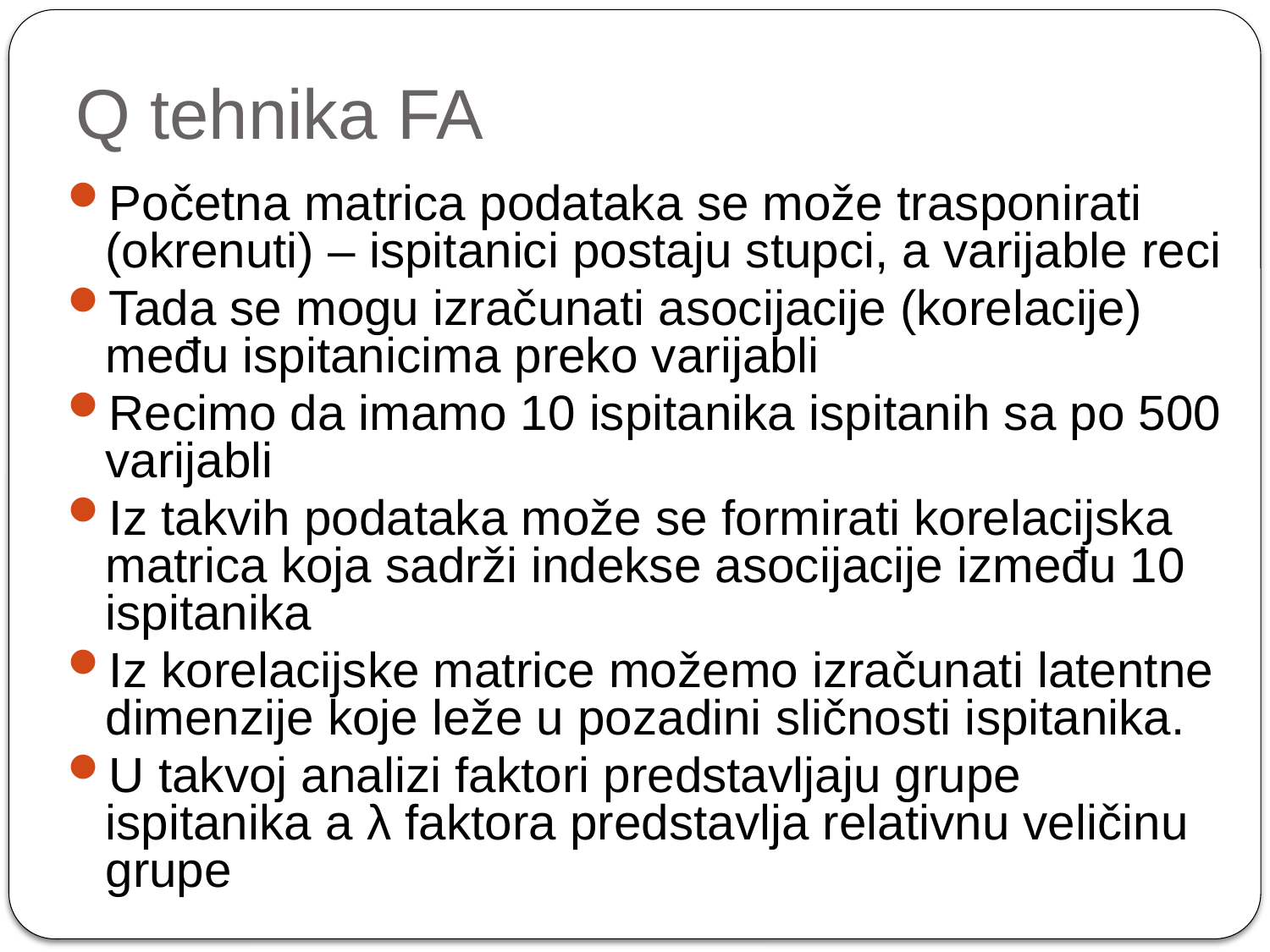

# Q tehnika FA
Početna matrica podataka se može trasponirati (okrenuti) – ispitanici postaju stupci, a varijable reci
Tada se mogu izračunati asocijacije (korelacije) među ispitanicima preko varijabli
Recimo da imamo 10 ispitanika ispitanih sa po 500 varijabli
Iz takvih podataka može se formirati korelacijska matrica koja sadrži indekse asocijacije između 10 ispitanika
Iz korelacijske matrice možemo izračunati latentne dimenzije koje leže u pozadini sličnosti ispitanika.
U takvoj analizi faktori predstavljaju grupe ispitanika a λ faktora predstavlja relativnu veličinu grupe